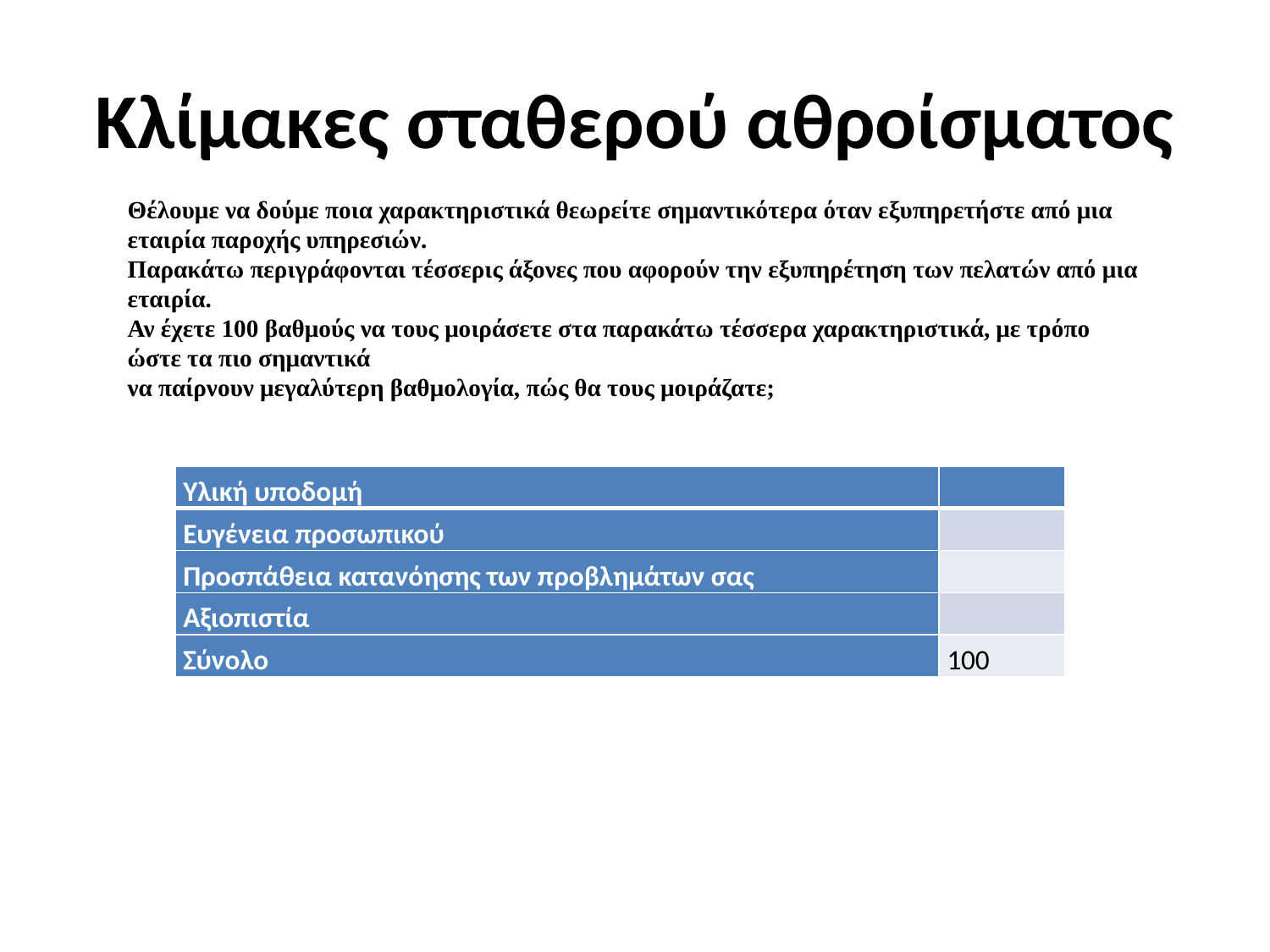

# Κλίμακες σταθερού αθροίσματος
Θέλουμε να δούμε ποια χαρακτηριστικά θεωρείτε σημαντικότερα όταν εξυπηρετήστε από μια εταιρία παροχής υπηρεσιών.
Παρακάτω περιγράφονται τέσσερις άξονες που αφορούν την εξυπηρέτηση των πελατών από μια εταιρία.
Αν έχετε 100 βαθμούς να τους μοιράσετε στα παρακάτω τέσσερα χαρακτηριστικά, με τρόπο ώστε τα πιο σημαντικά
να παίρνουν μεγαλύτερη βαθμολογία, πώς θα τους μοιράζατε;

| Υλική υποδομή |  |
| --- | --- |
| Ευγένεια προσωπικού |  |
| Προσπάθεια κατανόησης των προβλημάτων σας |  |
| Αξιοπιστία |  |
| Σύνολο | 100 |